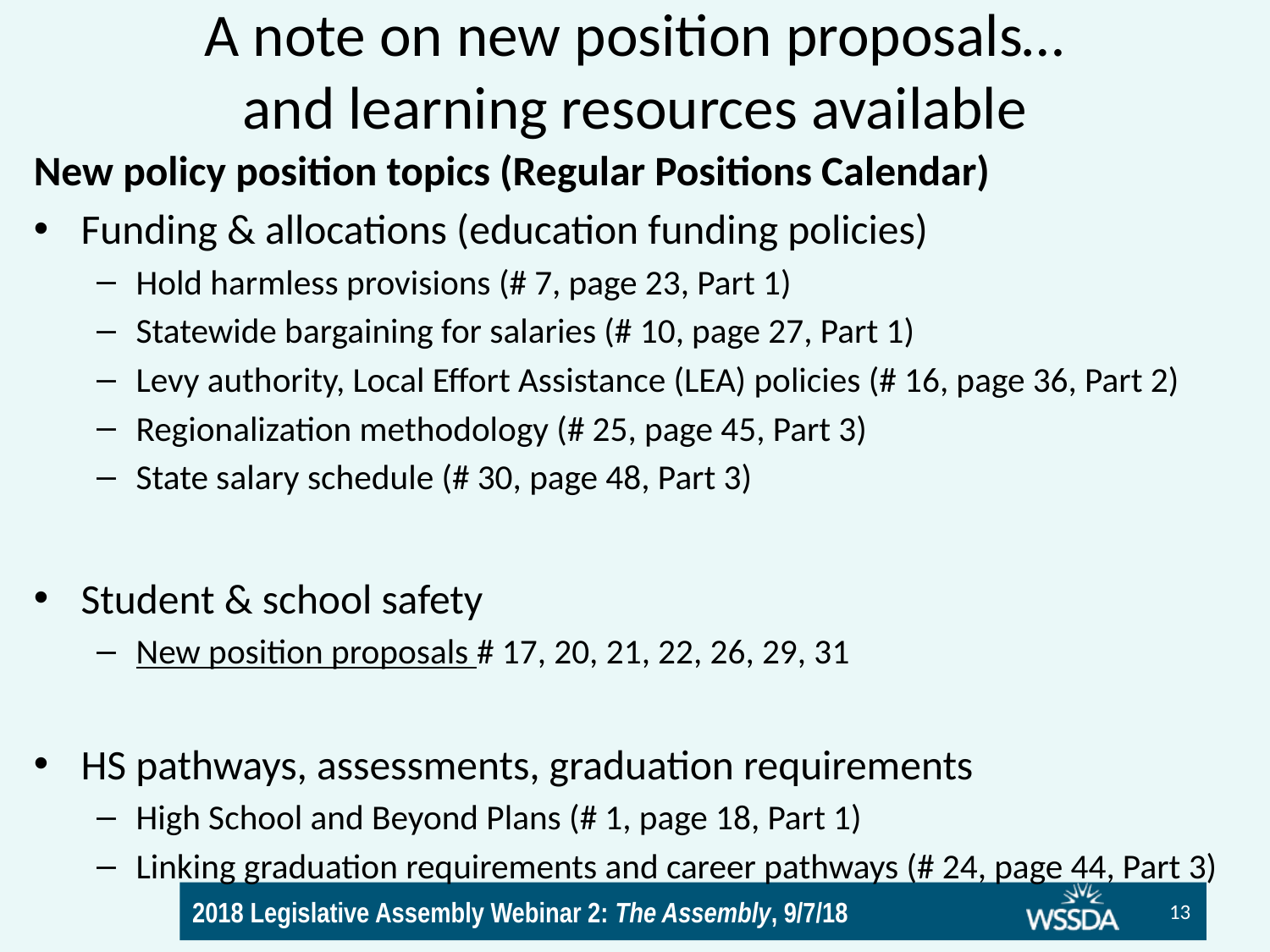

# A note on new position proposals… and learning resources available
New policy position topics (Regular Positions Calendar)
Funding & allocations (education funding policies)
Hold harmless provisions (# 7, page 23, Part 1)
Statewide bargaining for salaries (# 10, page 27, Part 1)
Levy authority, Local Effort Assistance (LEA) policies (# 16, page 36, Part 2)
Regionalization methodology (# 25, page 45, Part 3)
State salary schedule (# 30, page 48, Part 3)

Student & school safety
New position proposals # 17, 20, 21, 22, 26, 29, 31

HS pathways, assessments, graduation requirements
High School and Beyond Plans (# 1, page 18, Part 1)
Linking graduation requirements and career pathways (# 24, page 44, Part 3)

13